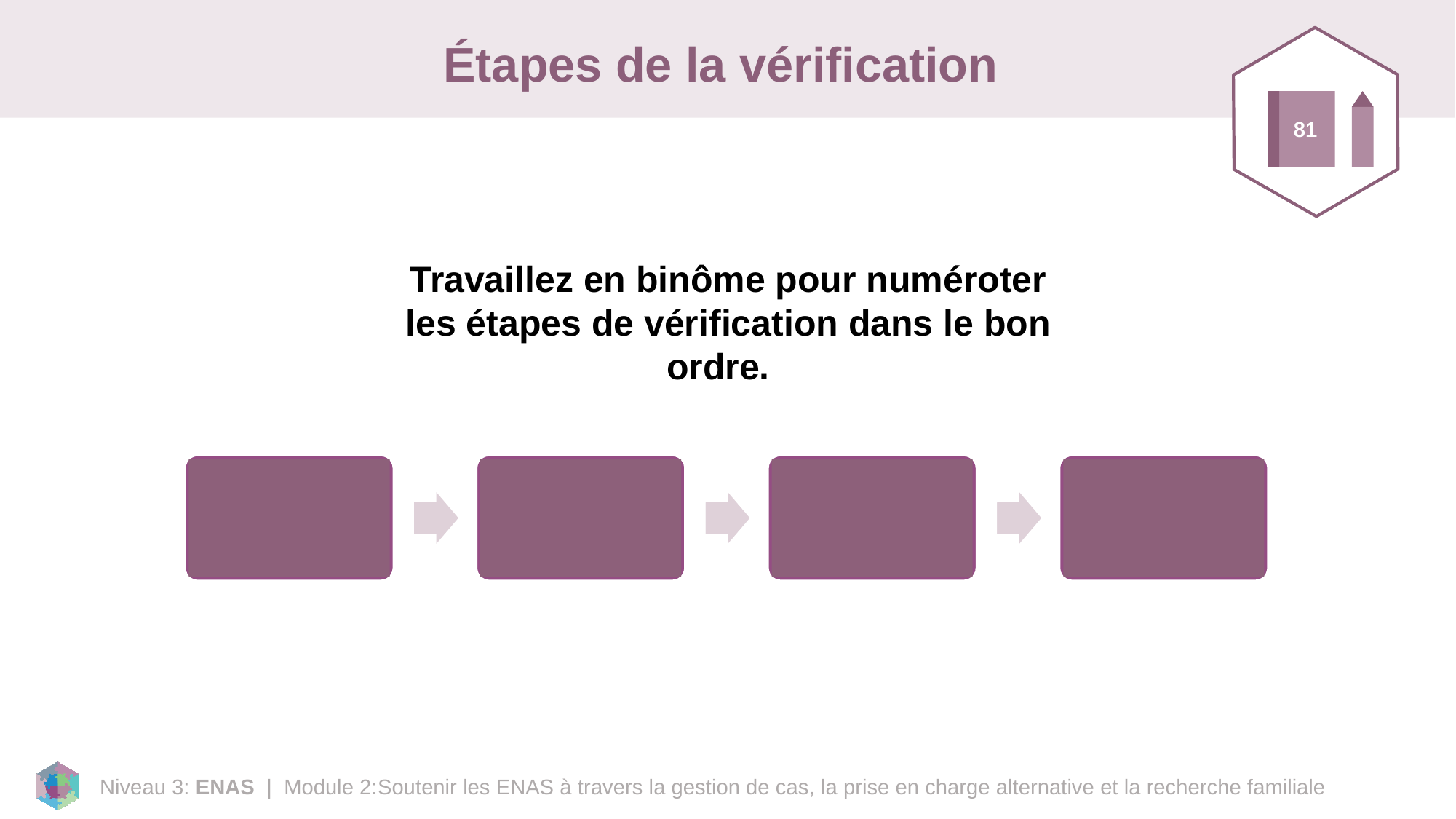

# Étapes de la vérification

81

Travaillez en binôme pour numéroter les étapes de vérification dans le bon ordre.